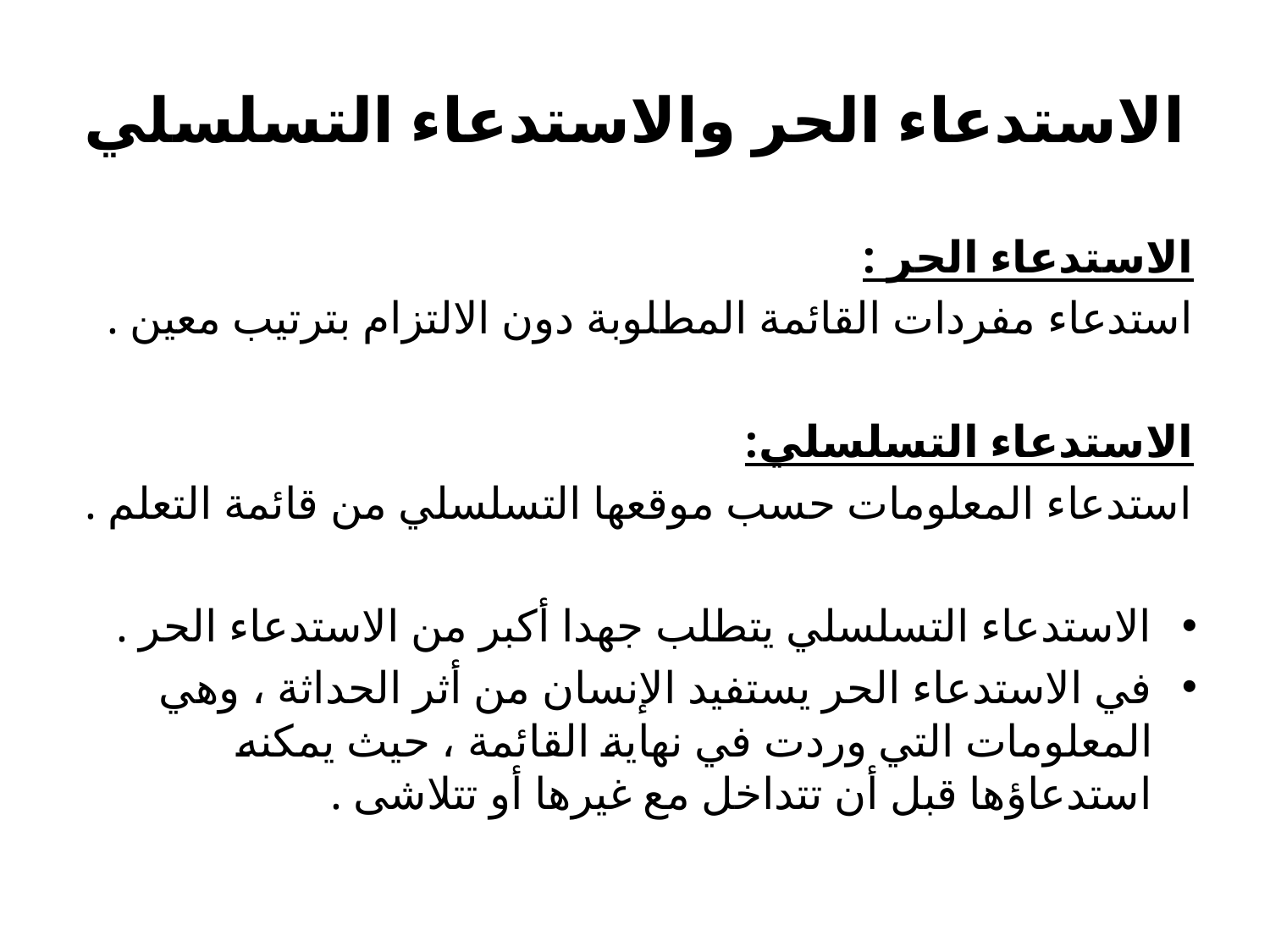

# الاستدعاء الحر والاستدعاء التسلسلي
الاستدعاء الحر :
استدعاء مفردات القائمة المطلوبة دون الالتزام بترتيب معين .

الاستدعاء التسلسلي:
استدعاء المعلومات حسب موقعها التسلسلي من قائمة التعلم .

الاستدعاء التسلسلي يتطلب جهدا أكبر من الاستدعاء الحر .
في الاستدعاء الحر يستفيد الإنسان من أثر الحداثة ، وهي المعلومات التي وردت في نهاية القائمة ، حيث يمكنه استدعاؤها قبل أن تتداخل مع غيرها أو تتلاشى .